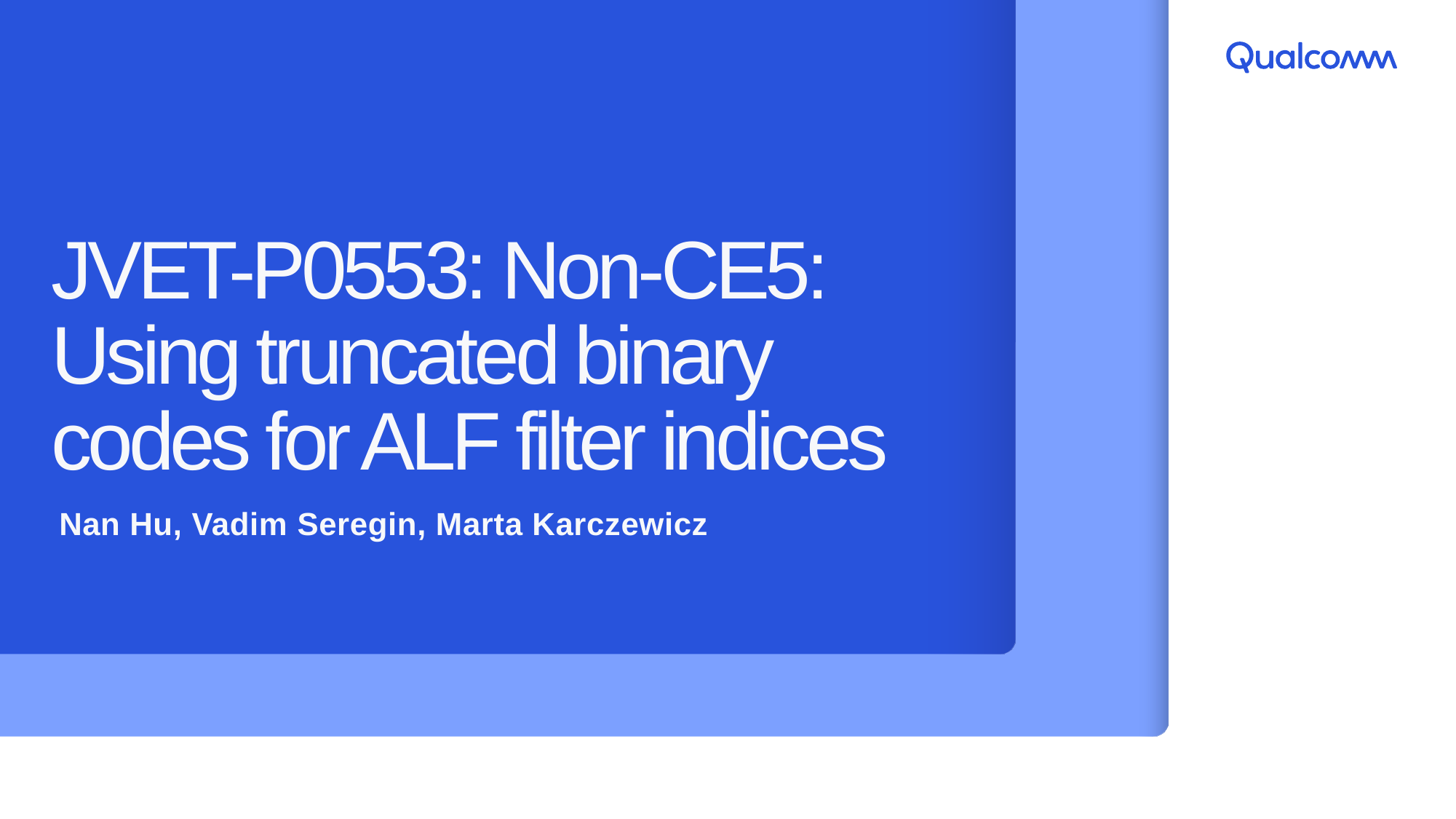

# JVET-P0553: Non-CE5: Using truncated binary codes for ALF filter indices
Nan Hu, Vadim Seregin, Marta Karczewicz